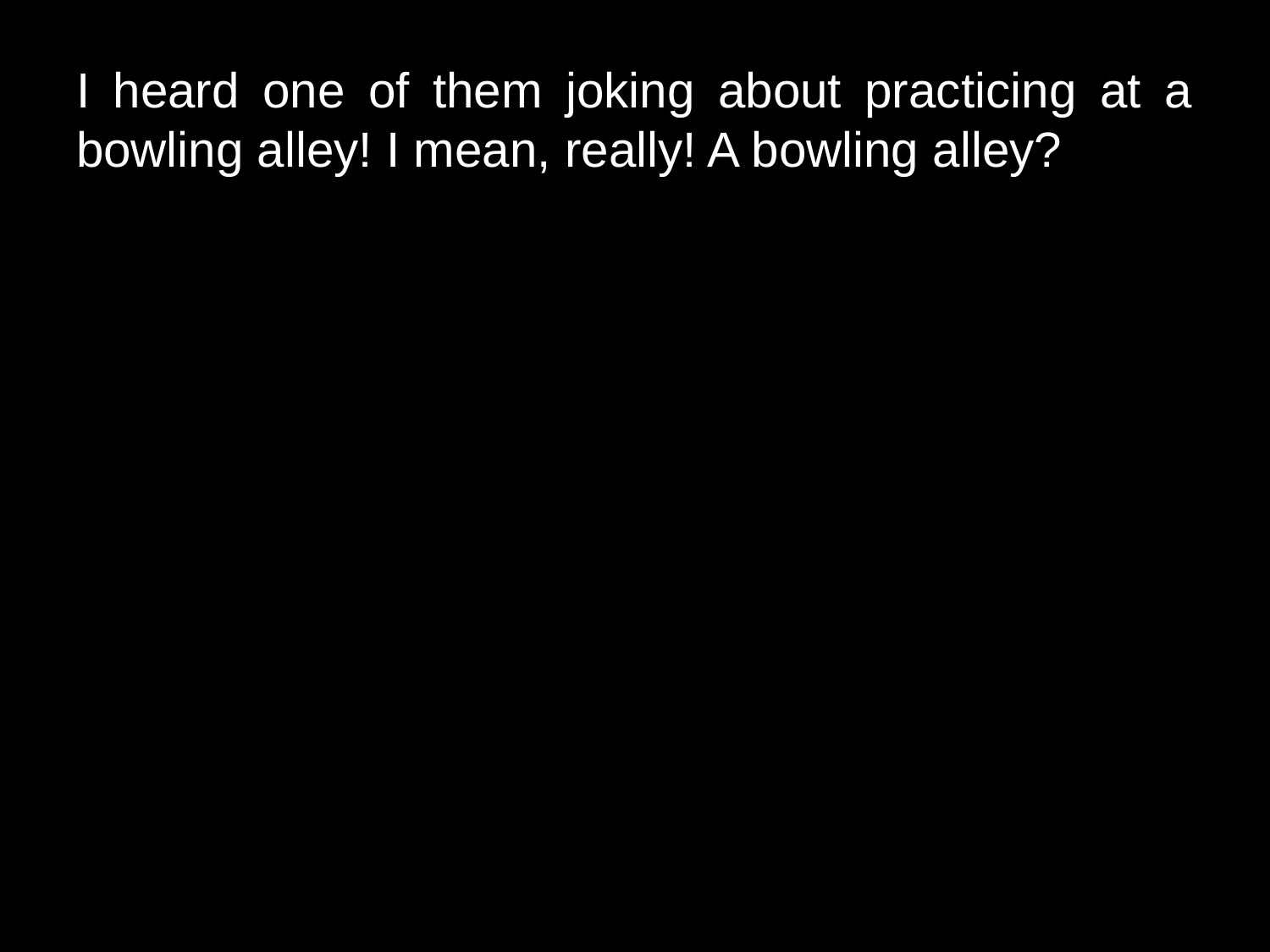

# I heard one of them joking about practicing at a bowling alley! I mean, really! A bowling alley?